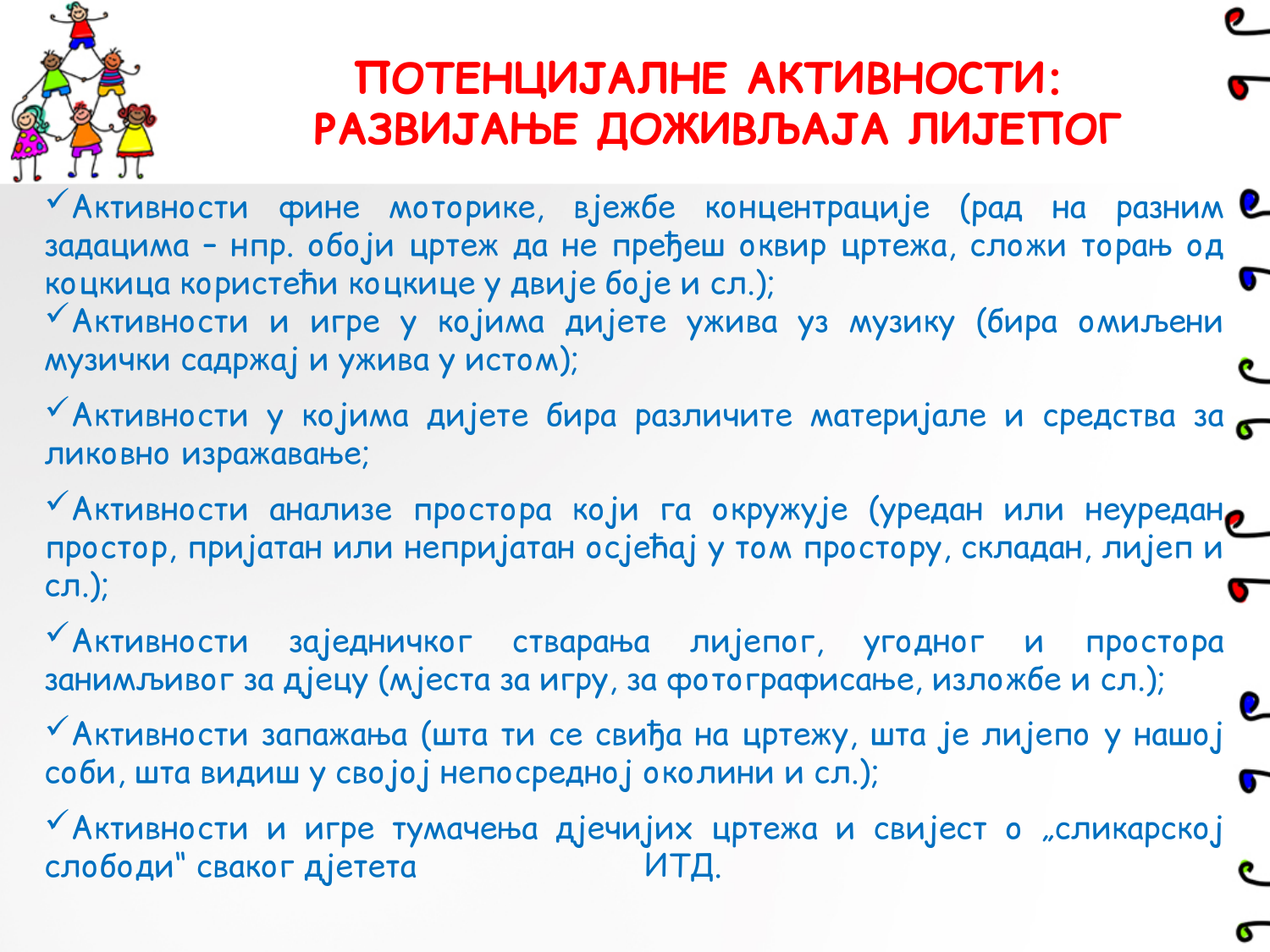

# ПОТЕНЦИЈАЛНЕ АКТИВНОСТИ: РАЗВИЈАЊЕ ДОЖИВЉАЈА ЛИЈЕПОГ
Активности фине моторике, вјежбе концентрације (рад на разним задацима – нпр. обоји цртеж да не пређеш оквир цртежа, сложи торањ од коцкица користећи коцкице у двије боје и сл.);
Активности и игре у којима дијете ужива уз музику (бира омиљени музички садржај и ужива у истом);
Активности у којима дијете бира различите материјале и средства за ликовно изражавање;
Активности анализе простора који га окружује (уредан или неуредан простор, пријатан или непријатан осјећај у том простору, складан, лијеп и сл.);
Активности заједничког стварања лијепог, угодног и простора занимљивог за дјецу (мјеста за игру, за фотографисање, изложбе и сл.);
Активности запажања (шта ти се свиђа на цртежу, шта је лијепо у нашој соби, шта видиш у својој непосредној околини и сл.);
Активности и игре тумачења дјечијих цртежа и свијест о „сликарској слободи“ сваког дјетета                        ИТД.